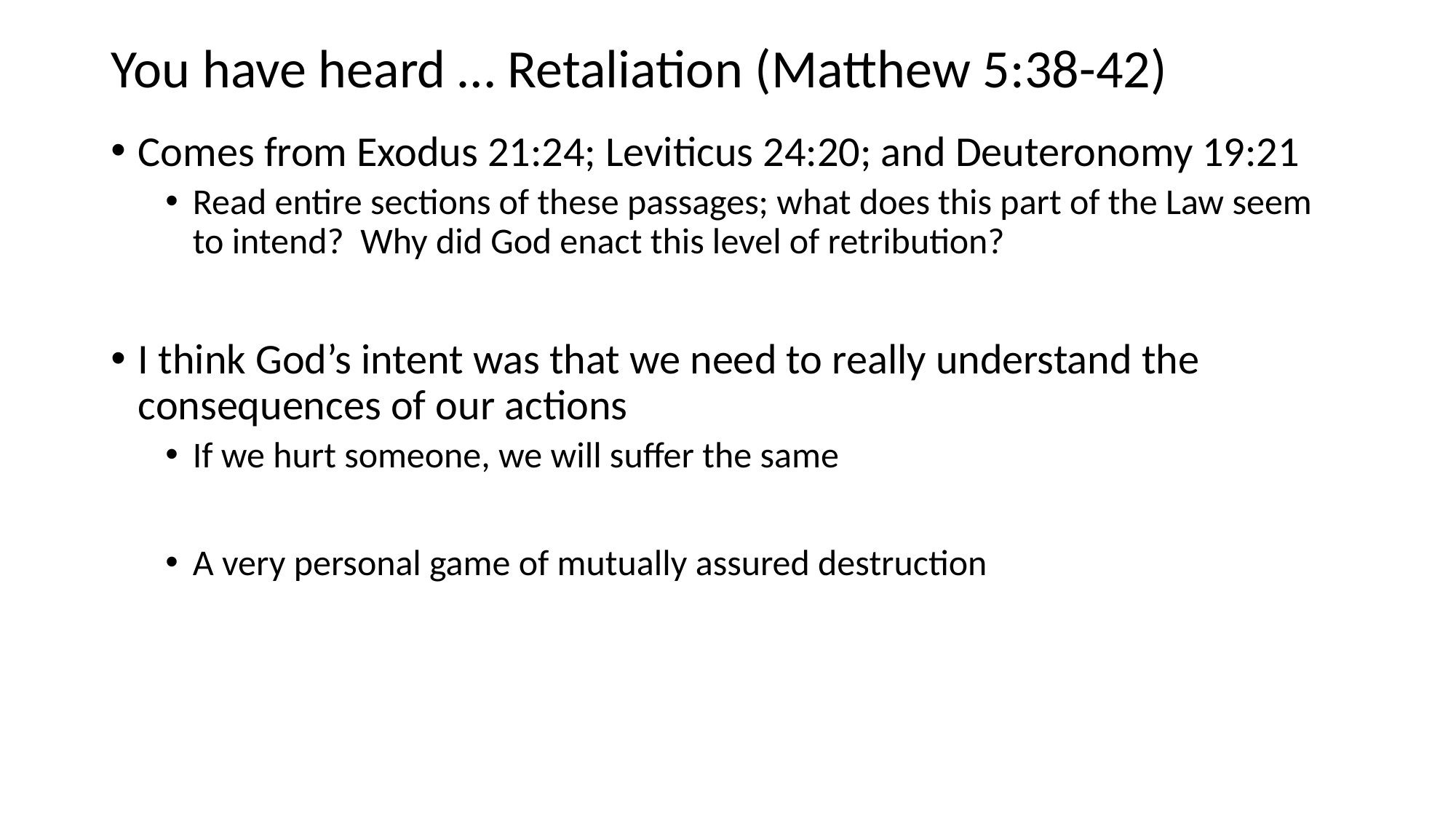

# You have heard … Retaliation (Matthew 5:38-42)
Comes from Exodus 21:24; Leviticus 24:20; and Deuteronomy 19:21
Read entire sections of these passages; what does this part of the Law seem to intend?  Why did God enact this level of retribution?

I think God’s intent was that we need to really understand the consequences of our actions
If we hurt someone, we will suffer the same

A very personal game of mutually assured destruction